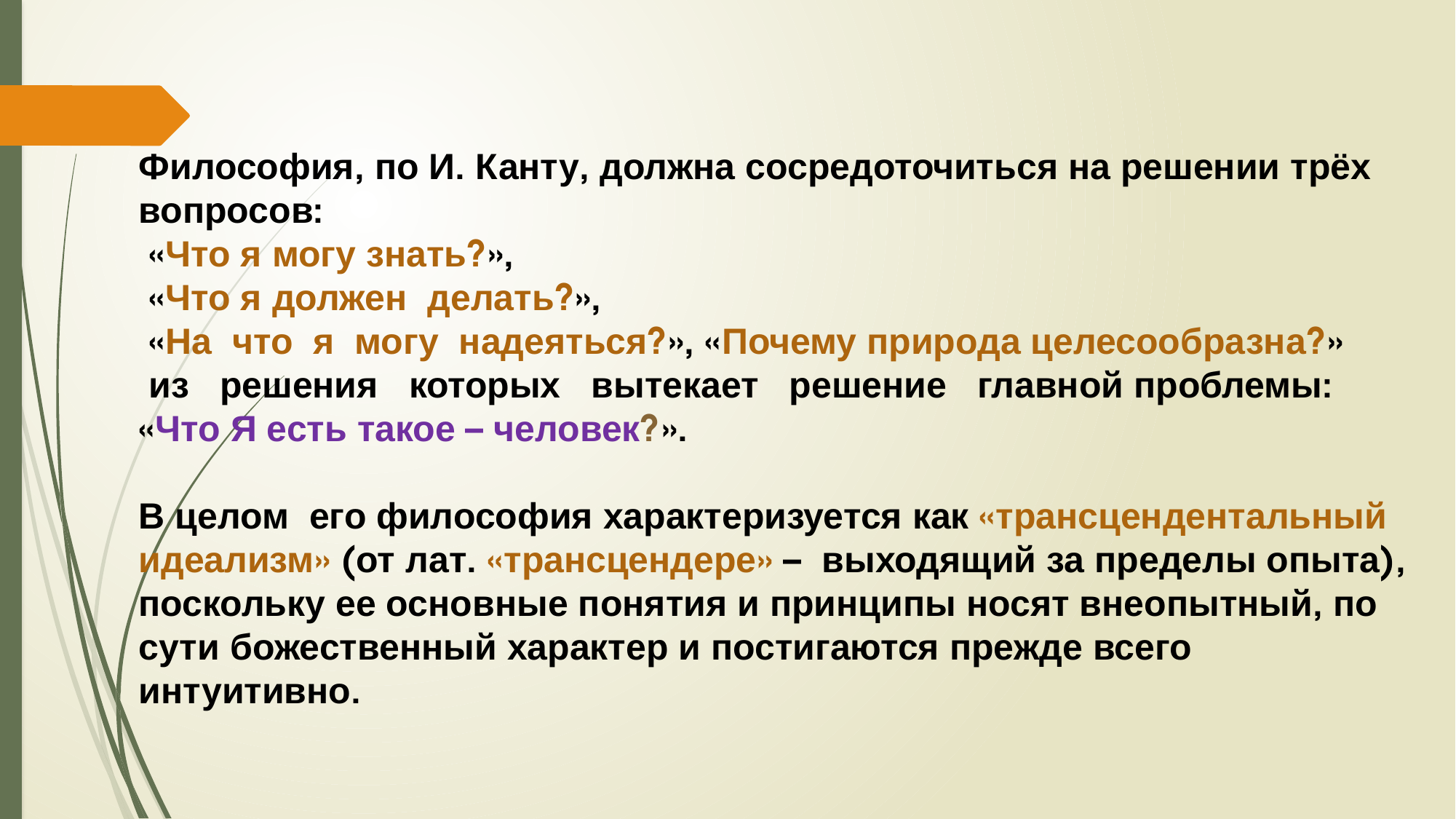

Философия, по И. Канту, должна сосредоточиться на решении трёх вопросов:
 «Что я могу знать?»,
 «Что я должен  делать?»,
 «На  что  я  могу  надеяться?», «Почему природа целесообразна?»
 из   решения   которых   вытекает   решение   главной проблемы:
«Что Я есть такое – человек?».
В целом  его философия характеризуется как «трансцендентальный идеализм» (от лат. «трансцендере» –  выходящий за пределы опыта), поскольку ее основные понятия и принципы носят внеопытный, по сути божественный характер и постигаются прежде всего интуитивно.